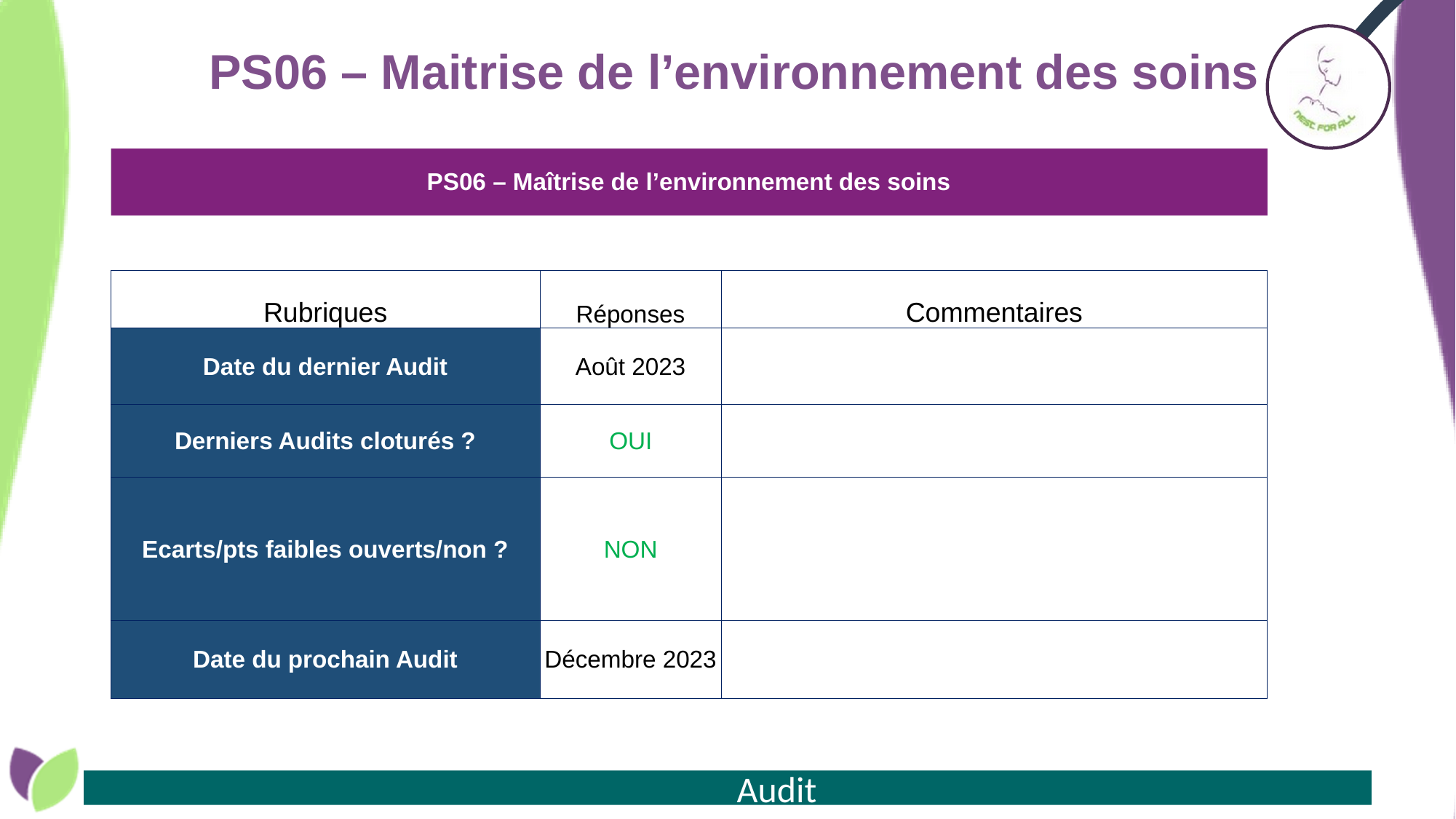

# PS06 – Maitrise de l’environnement des soins
| PS06 – Maîtrise de l’environnement des soins |  |  |
| --- | --- | --- |
|  |  |  |
| Rubriques | Réponses | Commentaires |
| Date du dernier Audit | Août 2023 |  |
| Derniers Audits cloturés ? | OUI |  |
| Ecarts/pts faibles ouverts/non ? | NON |  |
| Date du prochain Audit | Décembre 2023 |  |
Audit